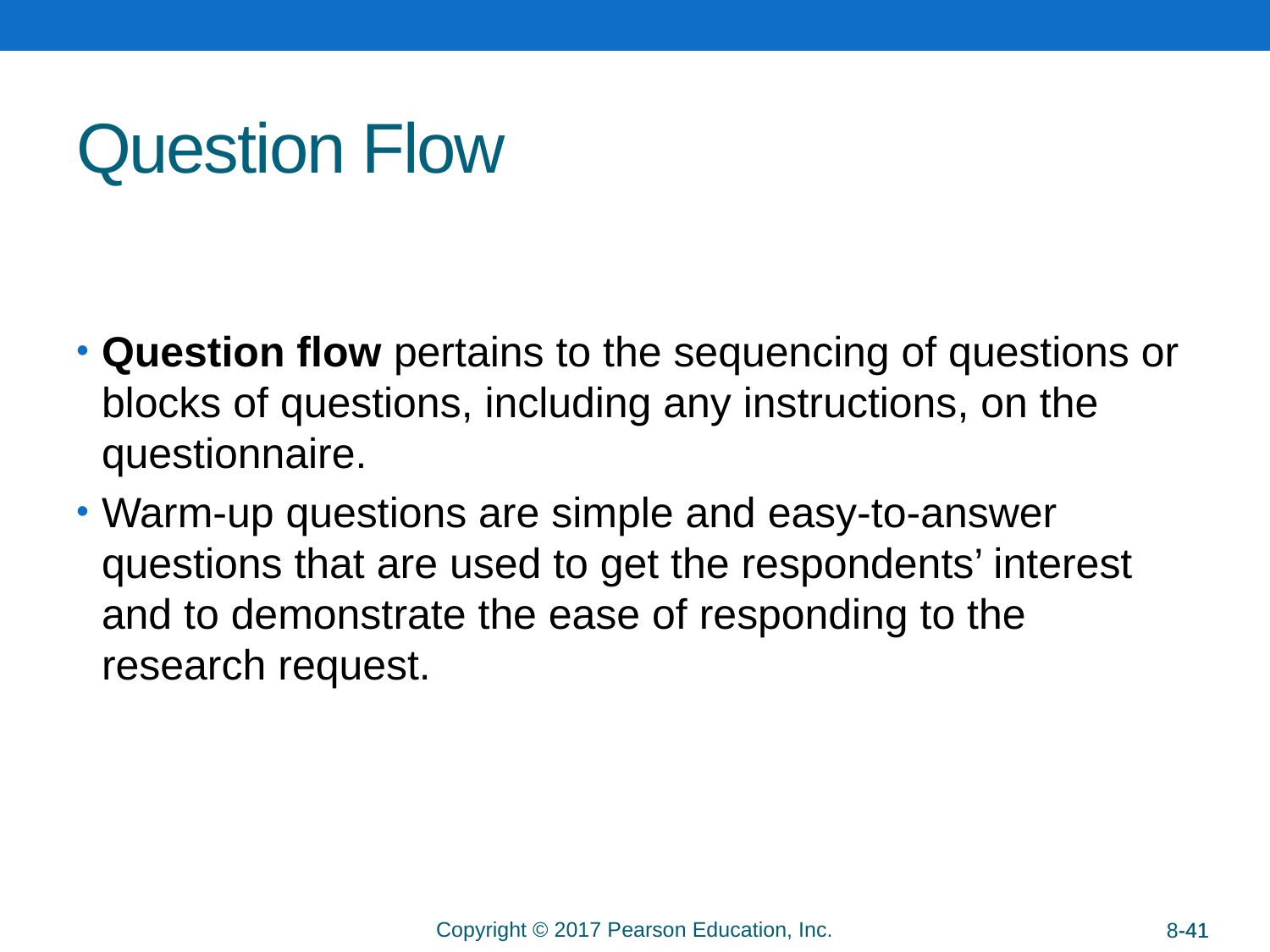

# Question Flow
Question flow pertains to the sequencing of questions or blocks of questions, including any instructions, on the questionnaire.
Warm-up questions are simple and easy-to-answer questions that are used to get the respondents’ interest and to demonstrate the ease of responding to the research request.